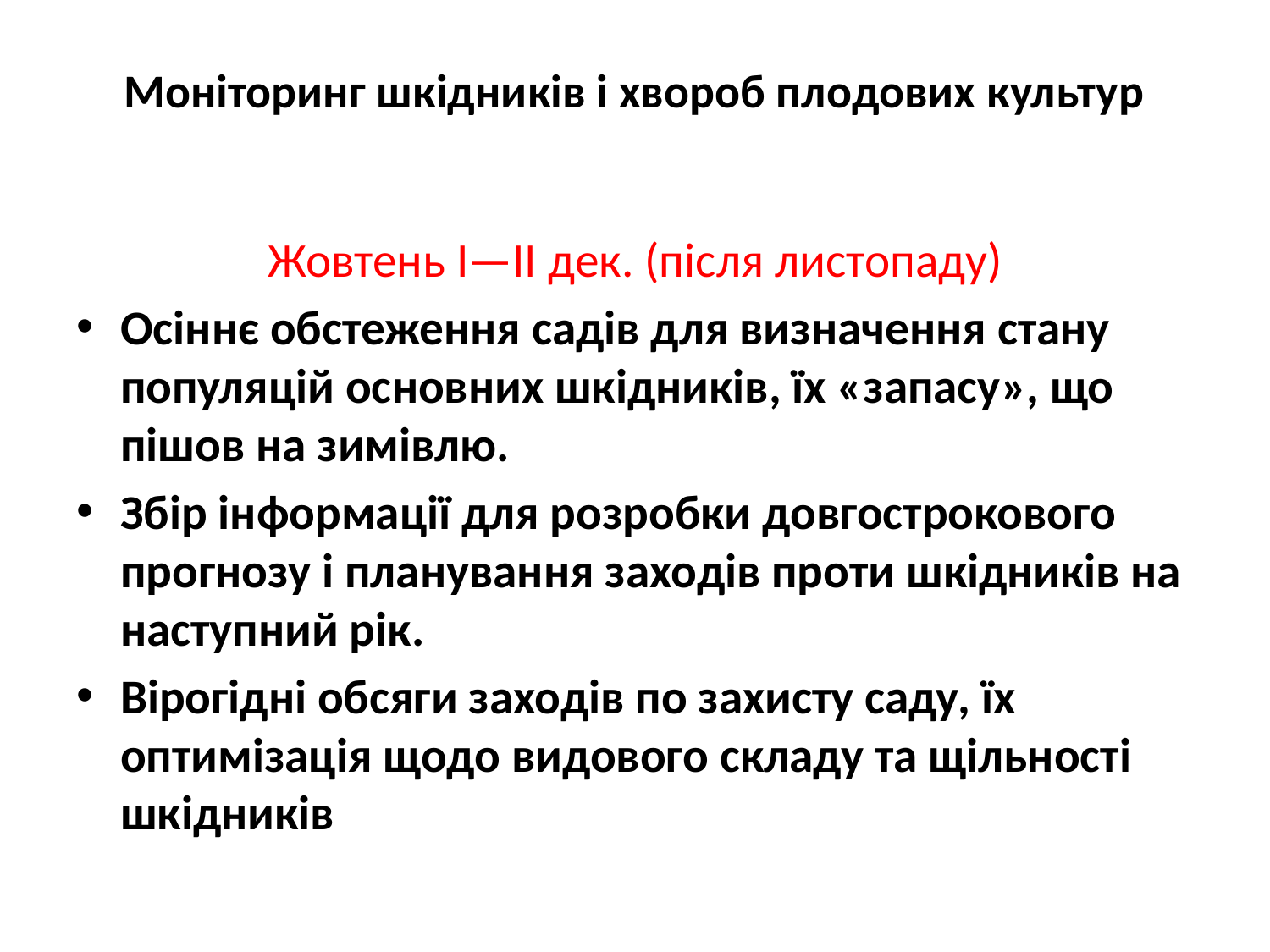

# Моніторинг шкідників і хвороб плодових культур
Жовтень І—II дек. (після листопаду)
Осіннє обстеження садів для визначення стану популяцій основних шкідників, їх «запасу», що пішов на зимівлю.
Збір інформації для розробки довгострокового прогнозу і планування заходів проти шкідників на наступний рік.
Вірогідні обсяги заходів по захисту саду, їх  оптимізація щодо видового складу та щільності шкідників